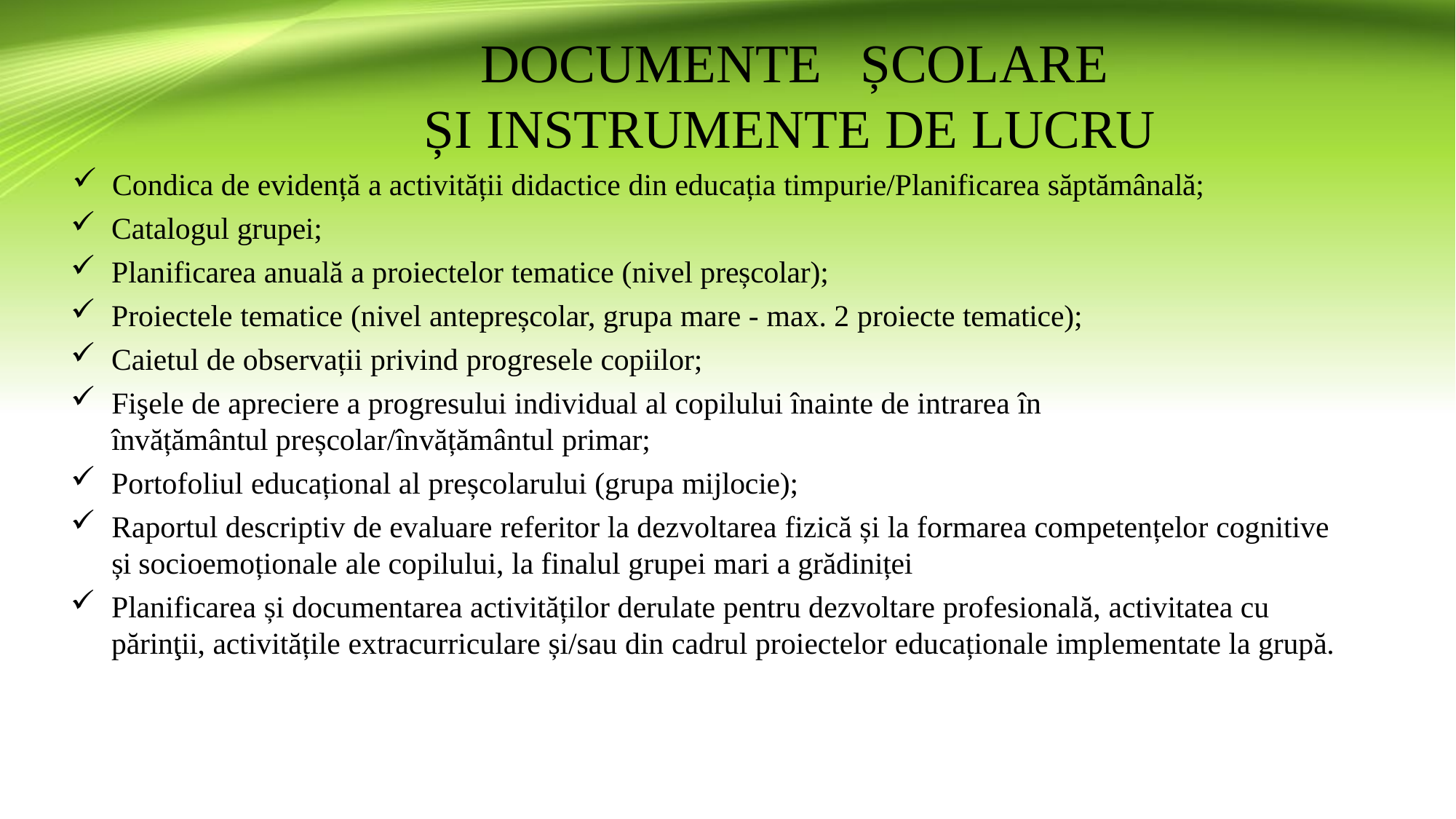

# DOCUMENTE	ȘCOLARE ȘI INSTRUMENTE DE LUCRU
Condica de evidență a activității didactice din educația timpurie/Planificarea săptămânală;
Catalogul grupei;
Planificarea anuală a proiectelor tematice (nivel preșcolar);
Proiectele tematice (nivel antepreșcolar, grupa mare - max. 2 proiecte tematice);
Caietul de observații privind progresele copiilor;
Fişele de apreciere a progresului individual al copilului înainte de intrarea în învățământul preșcolar/învățământul primar;
Portofoliul educațional al preșcolarului (grupa mijlocie);
Raportul descriptiv de evaluare referitor la dezvoltarea fizică și la formarea competențelor cognitive și socioemoționale ale copilului, la finalul grupei mari a grădiniței
Planificarea și documentarea activităților derulate pentru dezvoltare profesională, activitatea cu părinţii, activitățile extracurriculare și/sau din cadrul proiectelor educaționale implementate la grupă.